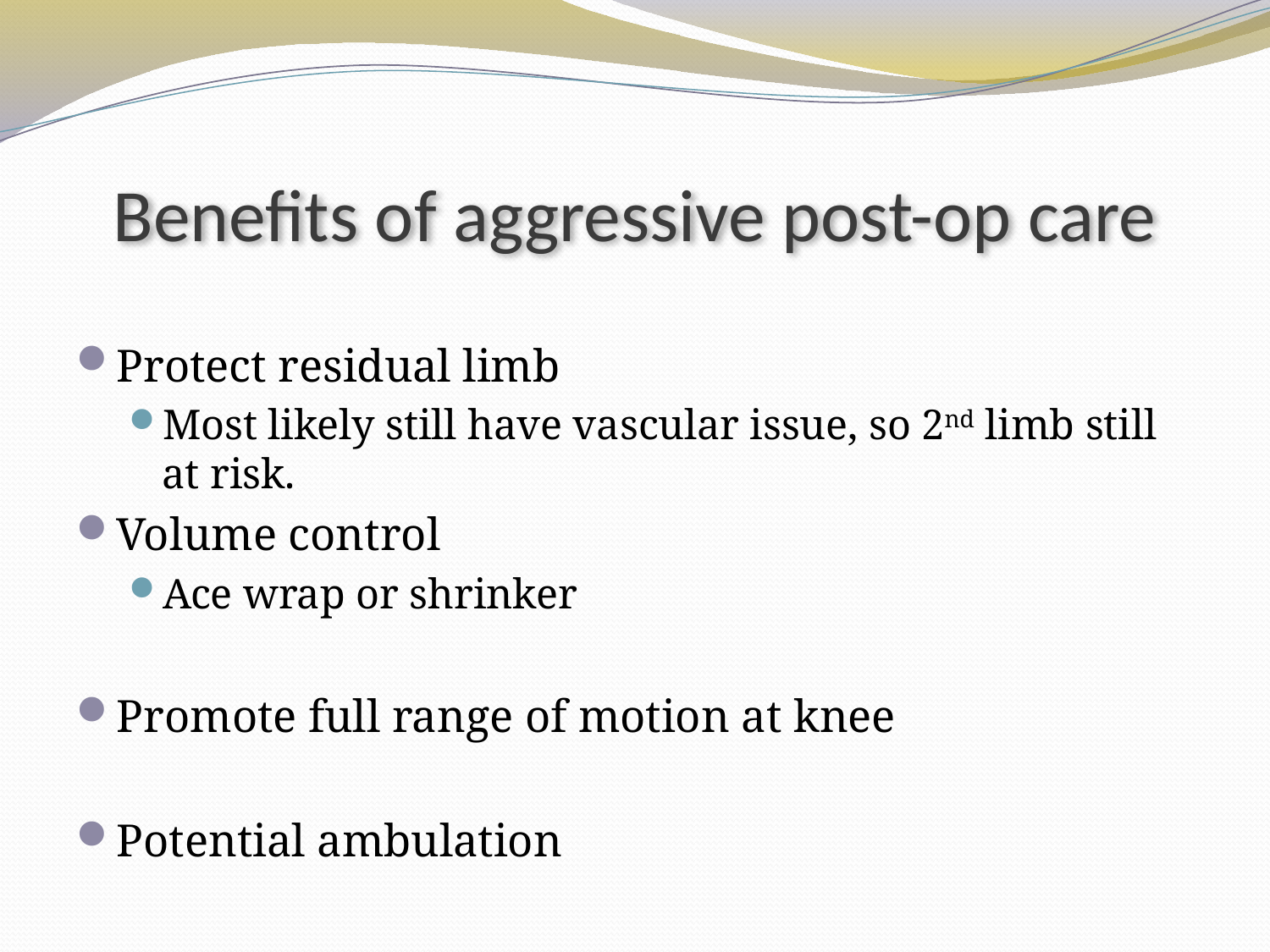

# Benefits of aggressive post-op care

Protect residual limb
Most likely still have vascular issue, so 2nd limb still at risk.
Volume control
Ace wrap or shrinker

Promote full range of motion at knee

Potential ambulation